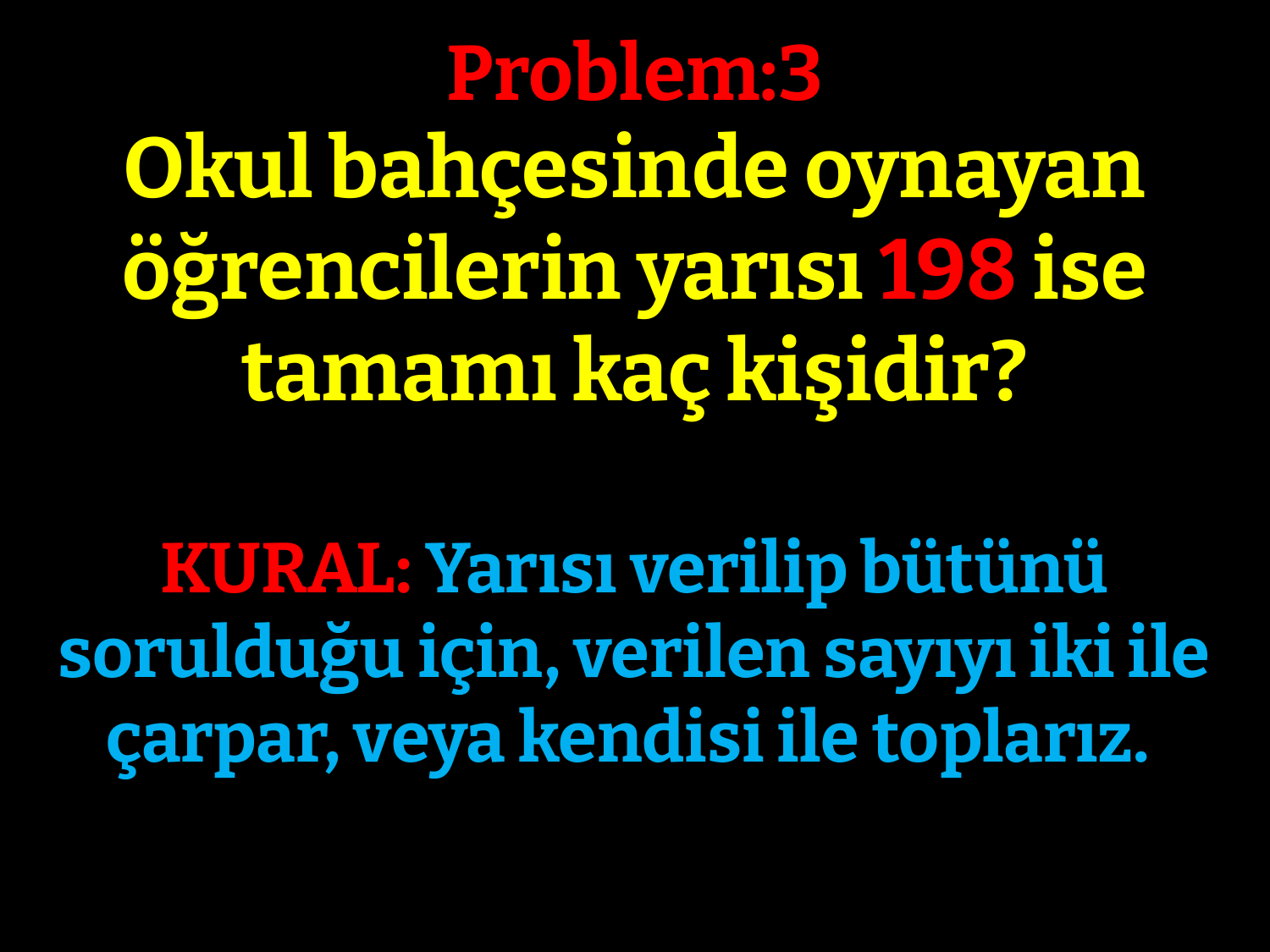

Problem:3
Okul bahçesinde oynayan öğrencilerin yarısı 198 ise tamamı kaç kişidir?
#
KURAL: Yarısı verilip bütünü sorulduğu için, verilen sayıyı iki ile çarpar, veya kendisi ile toplarız.